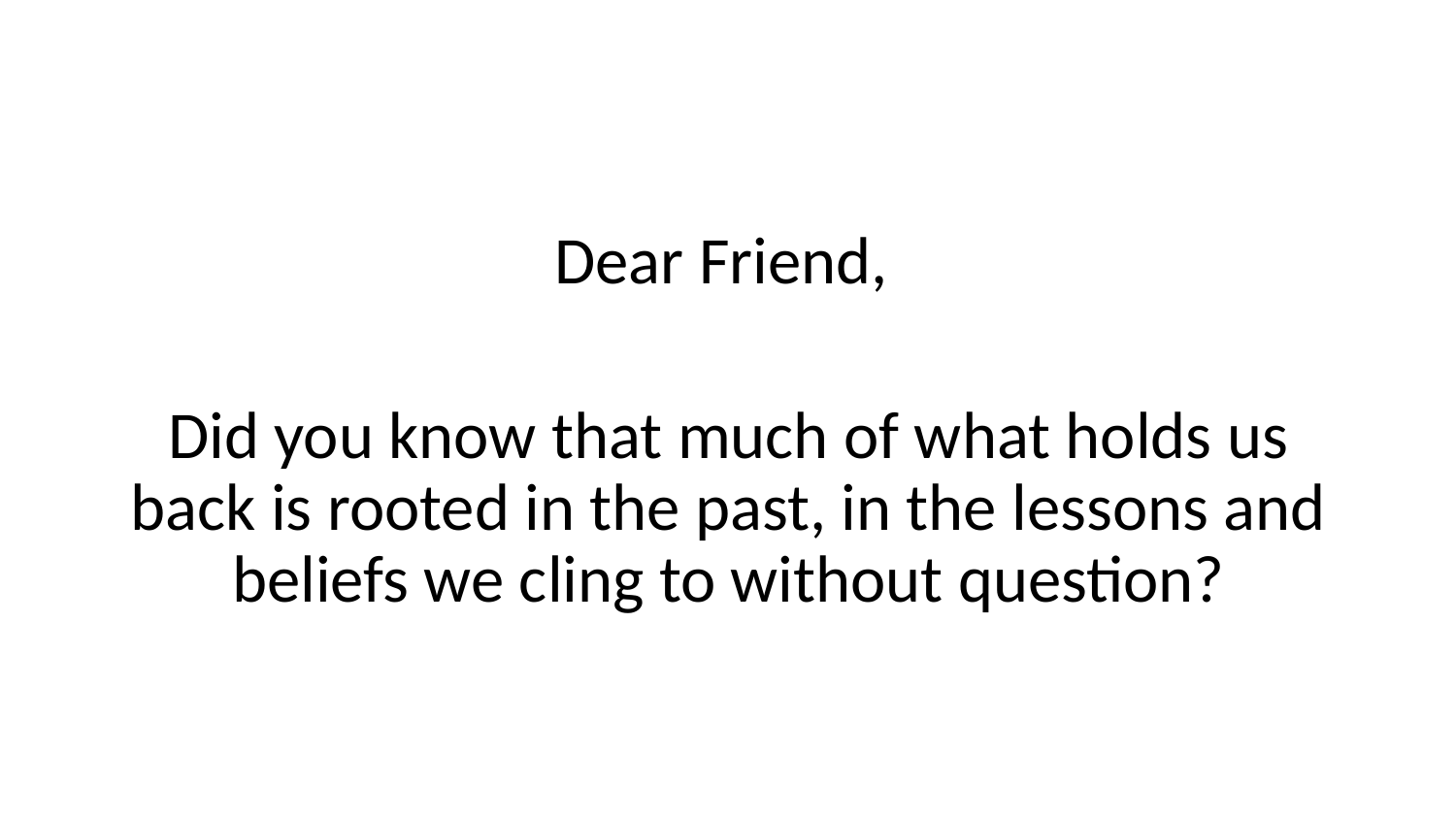

Dear Friend,

Did you know that much of what holds us back is rooted in the past, in the lessons and beliefs we cling to without question?